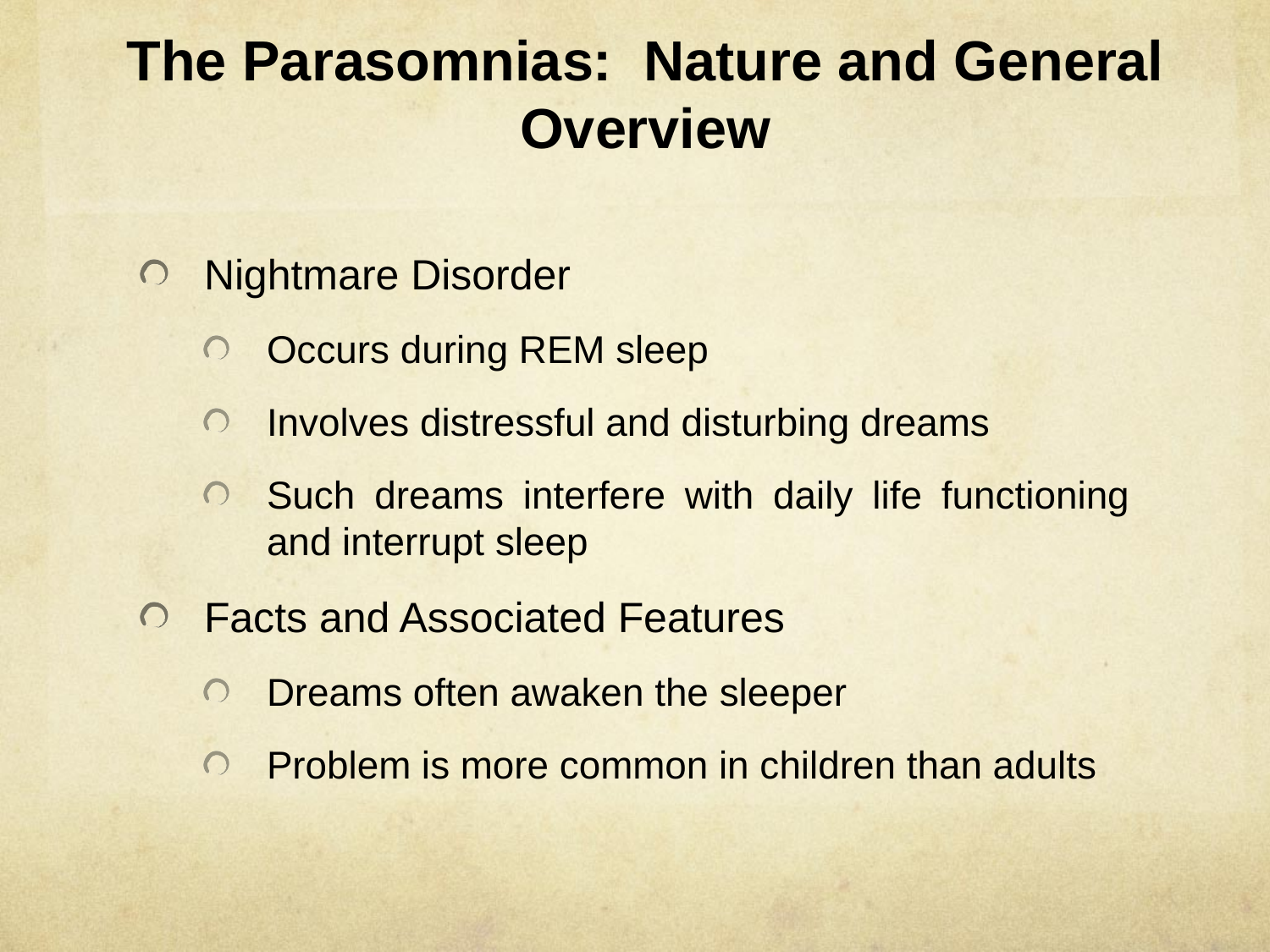

# The Parasomnias:  Nature and General Overview
Nightmare Disorder
Occurs during REM sleep
Involves distressful and disturbing dreams
Such dreams interfere with daily life functioning and interrupt sleep
Facts and Associated Features
Dreams often awaken the sleeper
Problem is more common in children than adults